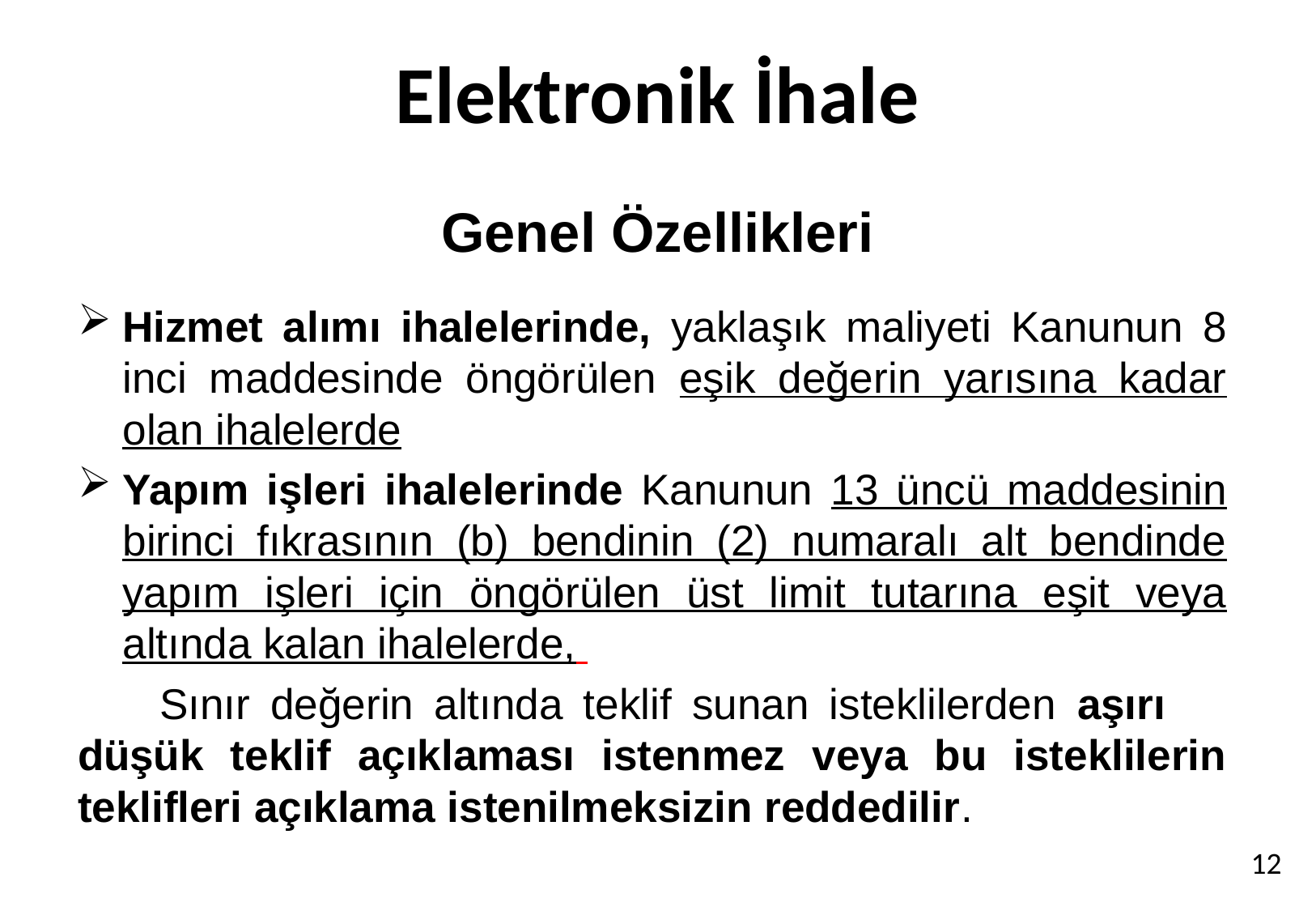

# Elektronik İhale . Genel Özellikleri
Hizmet alımı ihalelerinde, yaklaşık maliyeti Kanunun 8 inci maddesinde öngörülen eşik değerin yarısına kadar olan ihalelerde
Yapım işleri ihalelerinde Kanunun 13 üncü maddesinin birinci fıkrasının (b) bendinin (2) numaralı alt bendinde yapım işleri için öngörülen üst limit tutarına eşit veya altında kalan ihalelerde,
    Sınır değerin altında teklif sunan isteklilerden aşırı    düşük teklif açıklaması istenmez veya bu isteklilerin teklifleri açıklama istenilmeksizin reddedilir.

12